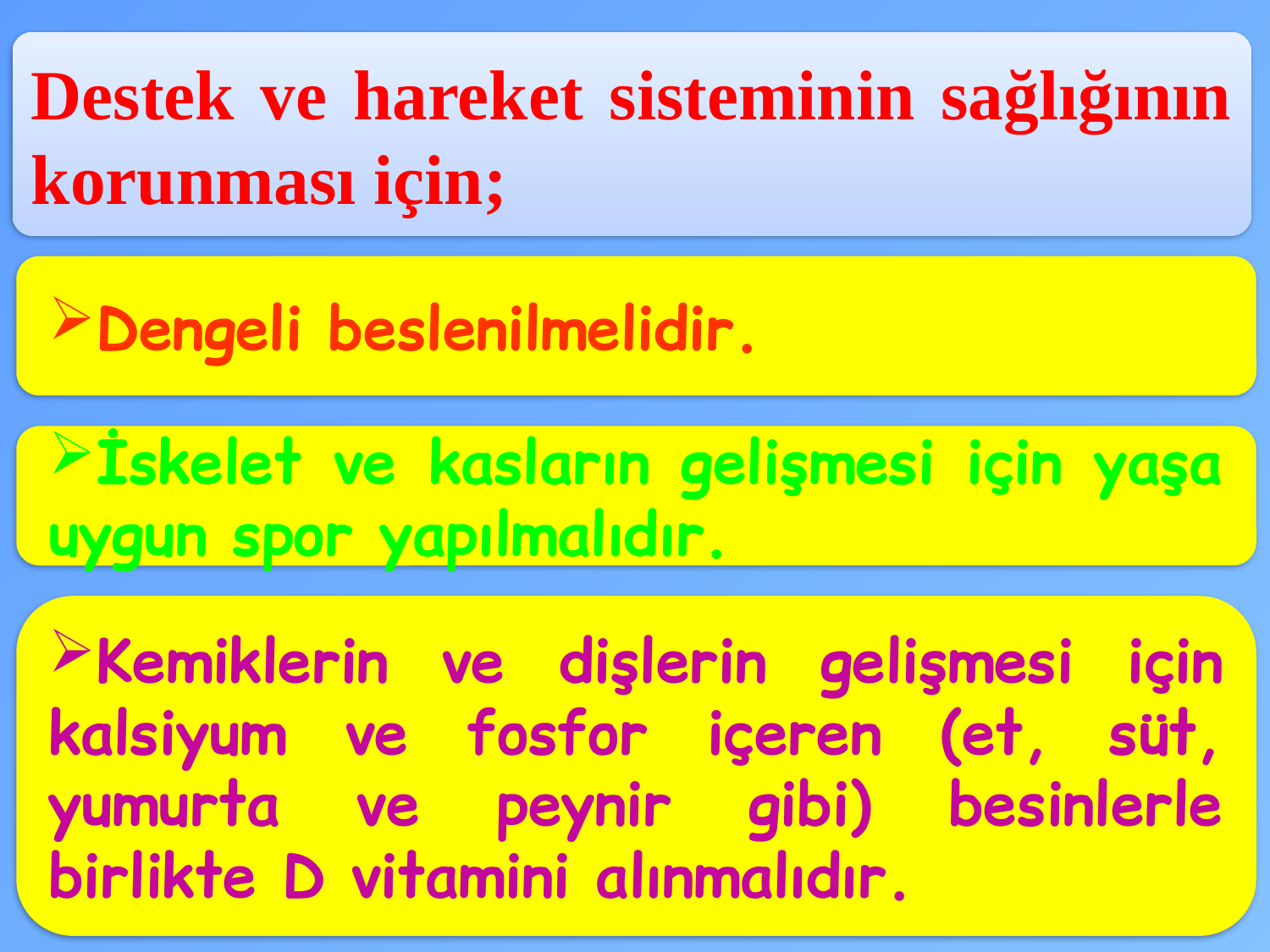

Destek ve hareket sisteminin sağlığının korunması için;

Dengeli beslenilmelidir.

İskelet ve kasların gelişmesi için yaşa uygun spor yapılmalıdır.

Kemiklerin ve dişlerin gelişmesi için kalsiyum ve fosfor içeren (et, süt, yumurta ve peynir gibi) besinlerle birlikte D vitamini alınmalıdır.